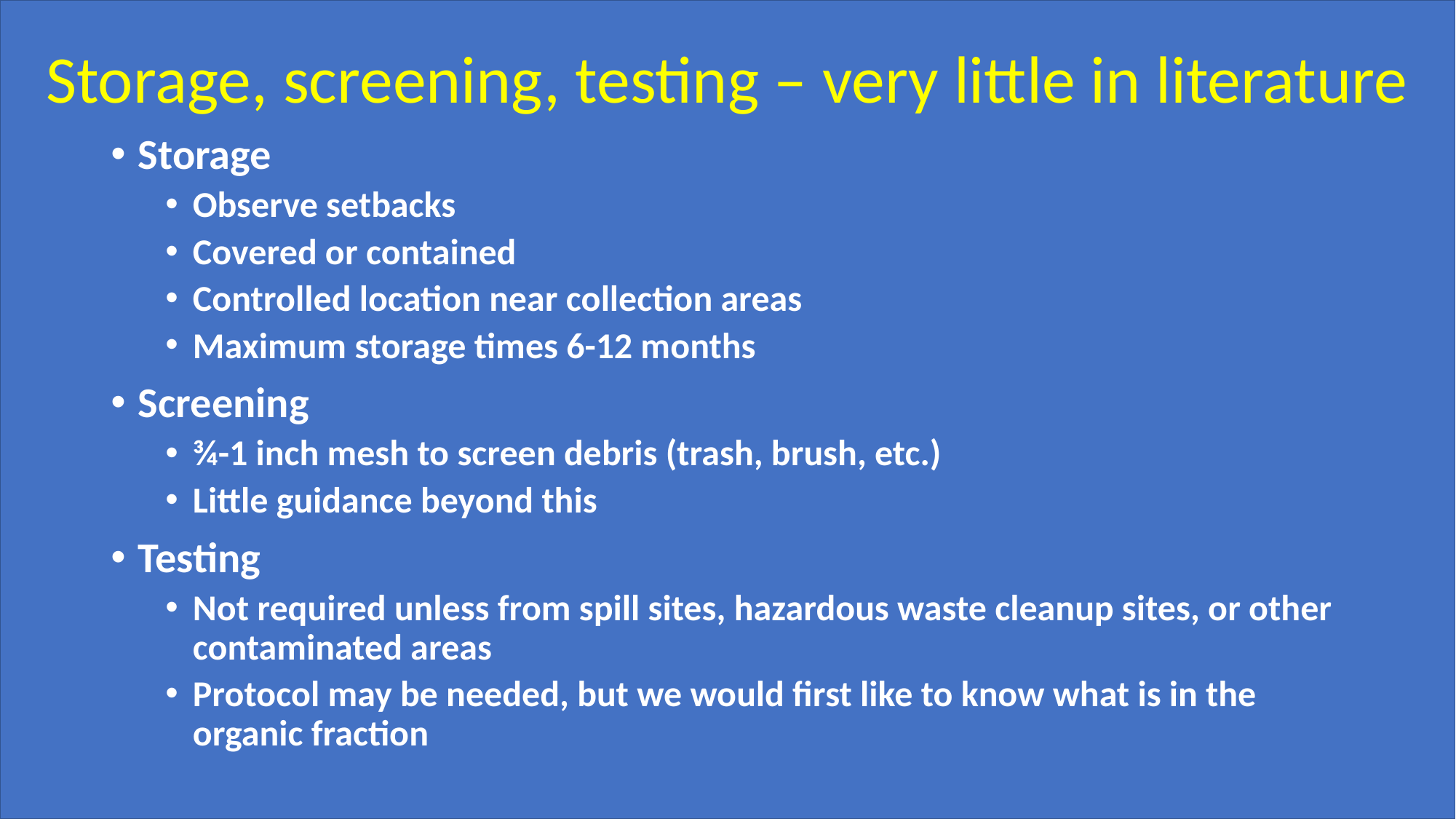

# Storage, screening, testing – very little in literature
Storage
Observe setbacks
Covered or contained
Controlled location near collection areas
Maximum storage times 6-12 months
Screening
¾-1 inch mesh to screen debris (trash, brush, etc.)
Little guidance beyond this
Testing
Not required unless from spill sites, hazardous waste cleanup sites, or other contaminated areas
Protocol may be needed, but we would first like to know what is in the organic fraction